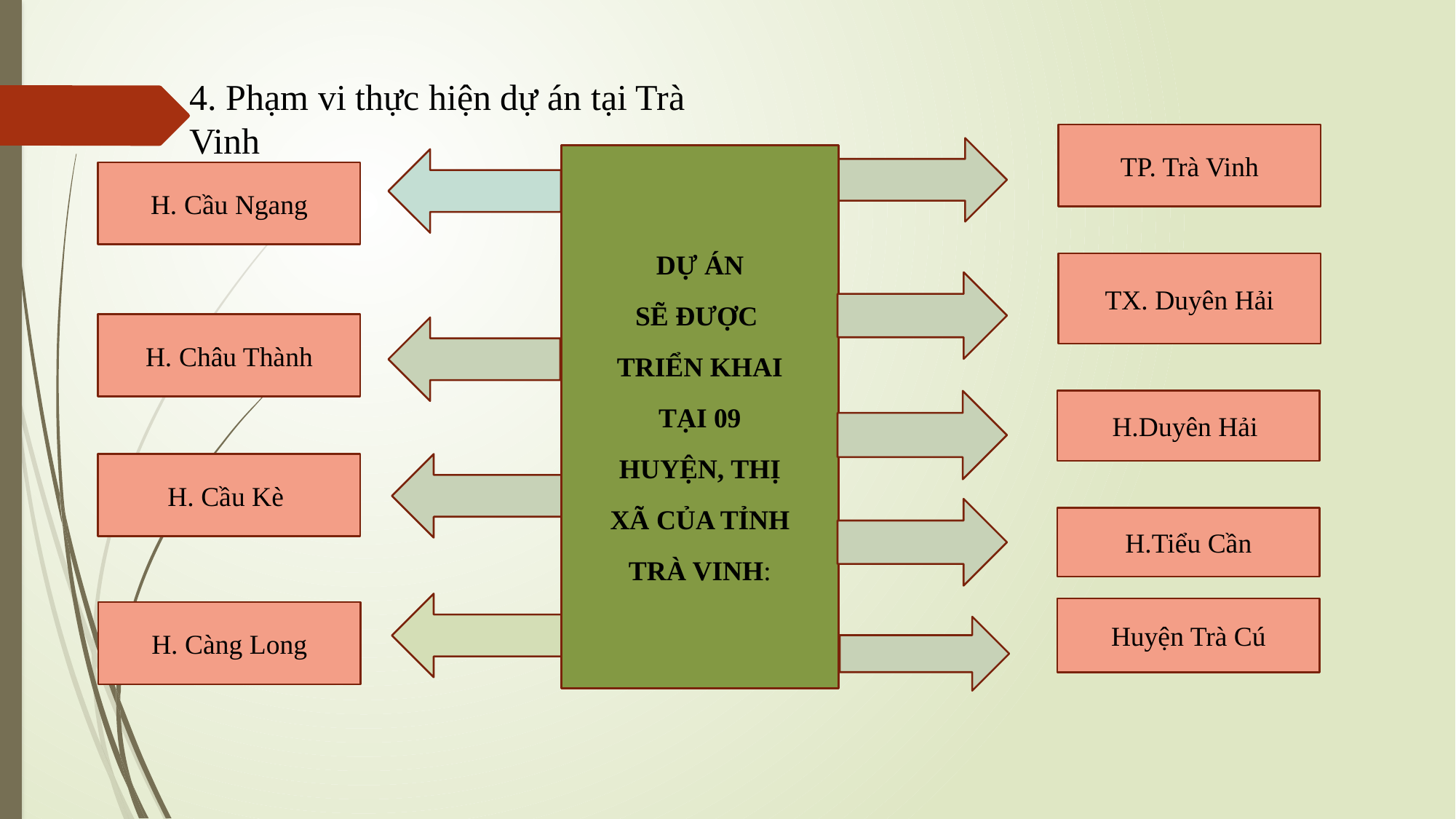

4. Phạm vi thực hiện dự án tại Trà Vinh
TP. Trà Vinh

DỰ ÁN
SẼ ĐƯỢC
TRIỂN KHAI
 TẠI 09
HUYỆN, THỊ
XÃ CỦA TỈNH
 TRÀ VINH:

H. Cầu Ngang
TX. Duyên Hải

H. Châu Thành

H.Duyên Hải

H. Cầu Kè

H.Tiểu Cần

Huyện Trà Cú
H. Càng Long